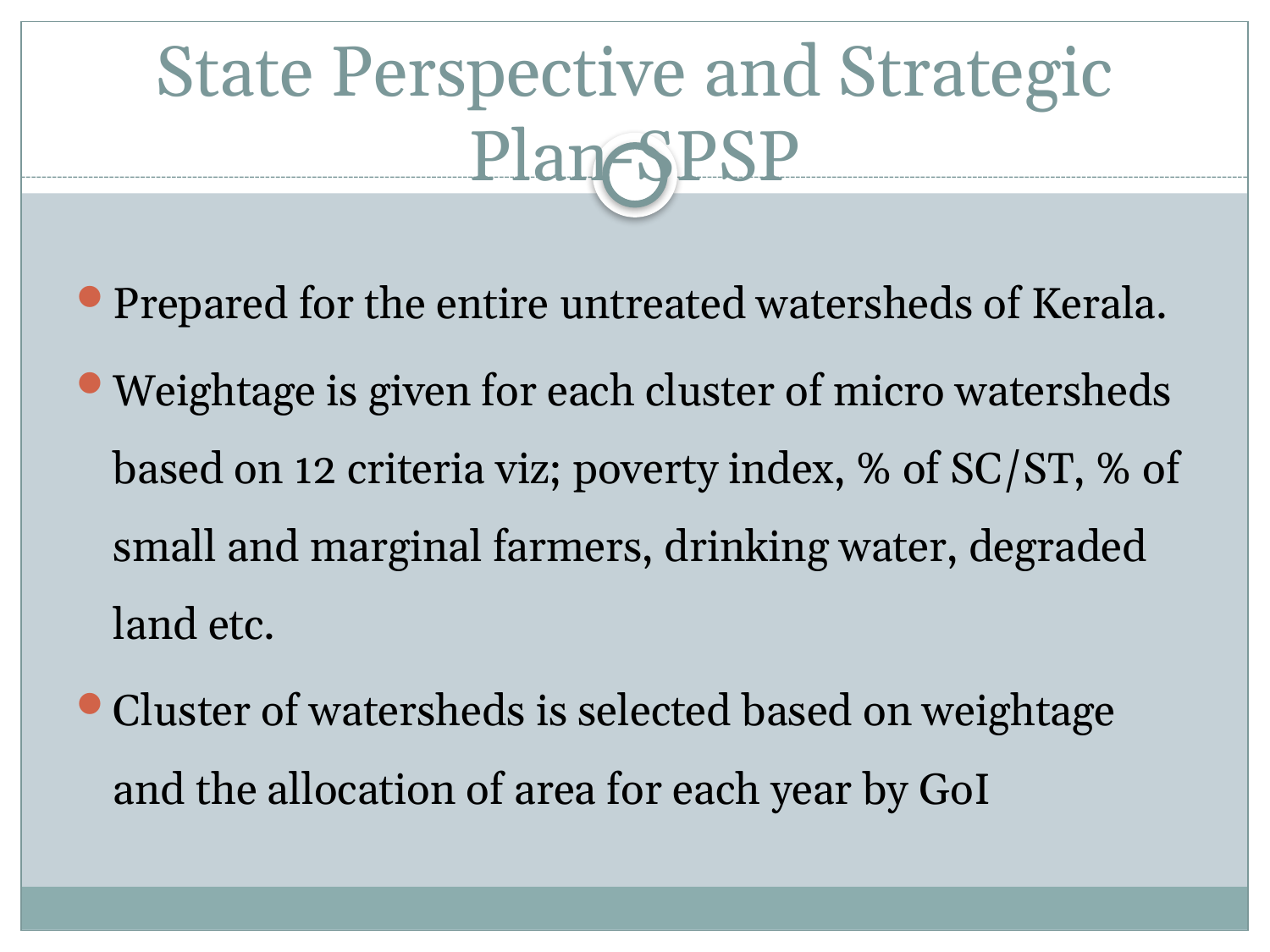

# State Perspective and Strategic Plan-SPSP
Prepared for the entire untreated watersheds of Kerala.
Weightage is given for each cluster of micro watersheds based on 12 criteria viz; poverty index, % of SC/ST, % of small and marginal farmers, drinking water, degraded land etc.
Cluster of watersheds is selected based on weightage and the allocation of area for each year by GoI